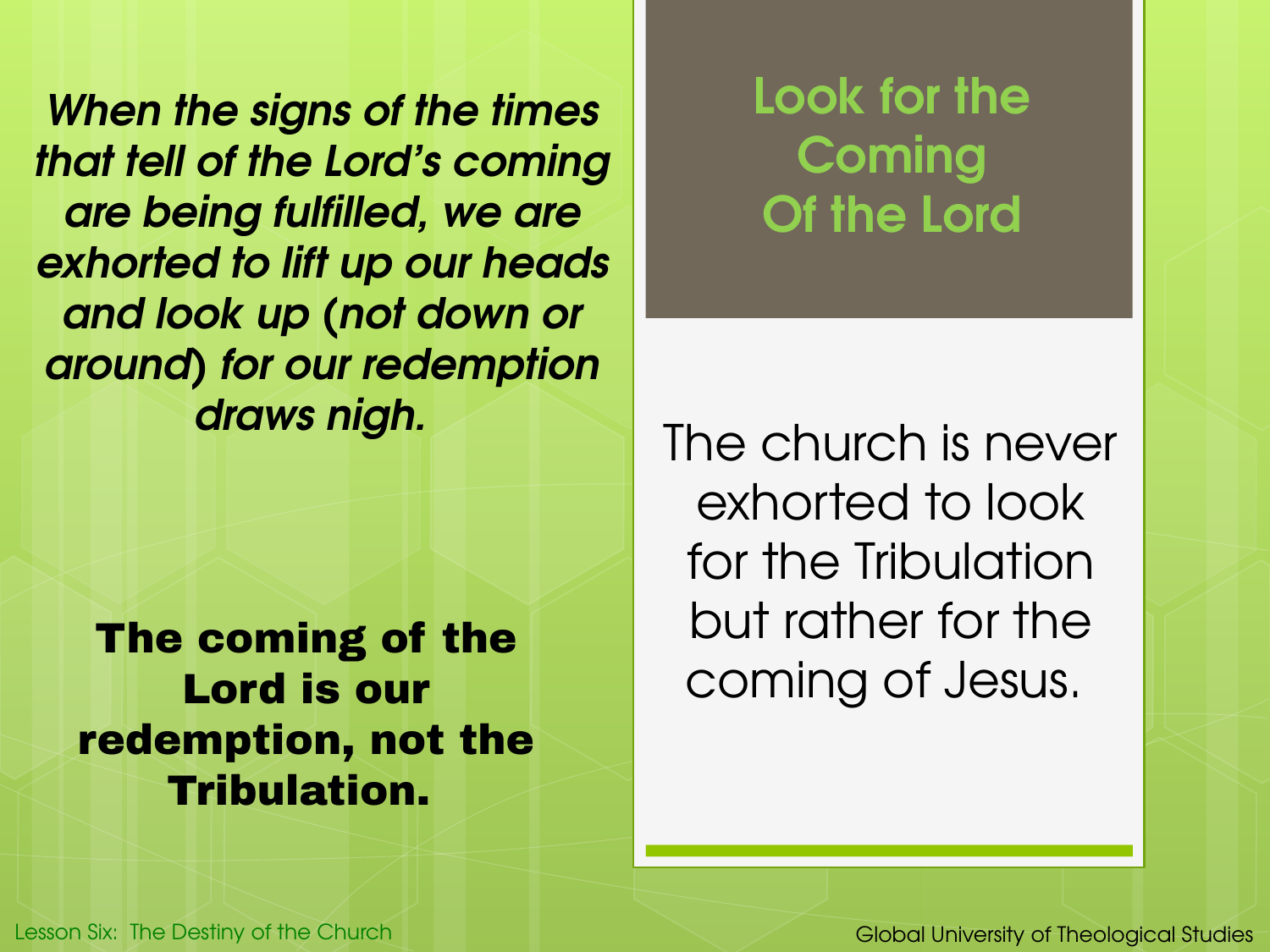

Look for the
Coming
Of the Lord
When the signs of the times that tell of the Lord’s coming are being fulfilled, we are exhorted to lift up our heads and look up (not down or around) for our redemption draws nigh.
The church is never exhorted to look for the Tribulation but rather for the coming of Jesus.
The coming of the Lord is our redemption, not the Tribulation.
 Global University of Theological Studies
Lesson Six:  The Destiny of the Church